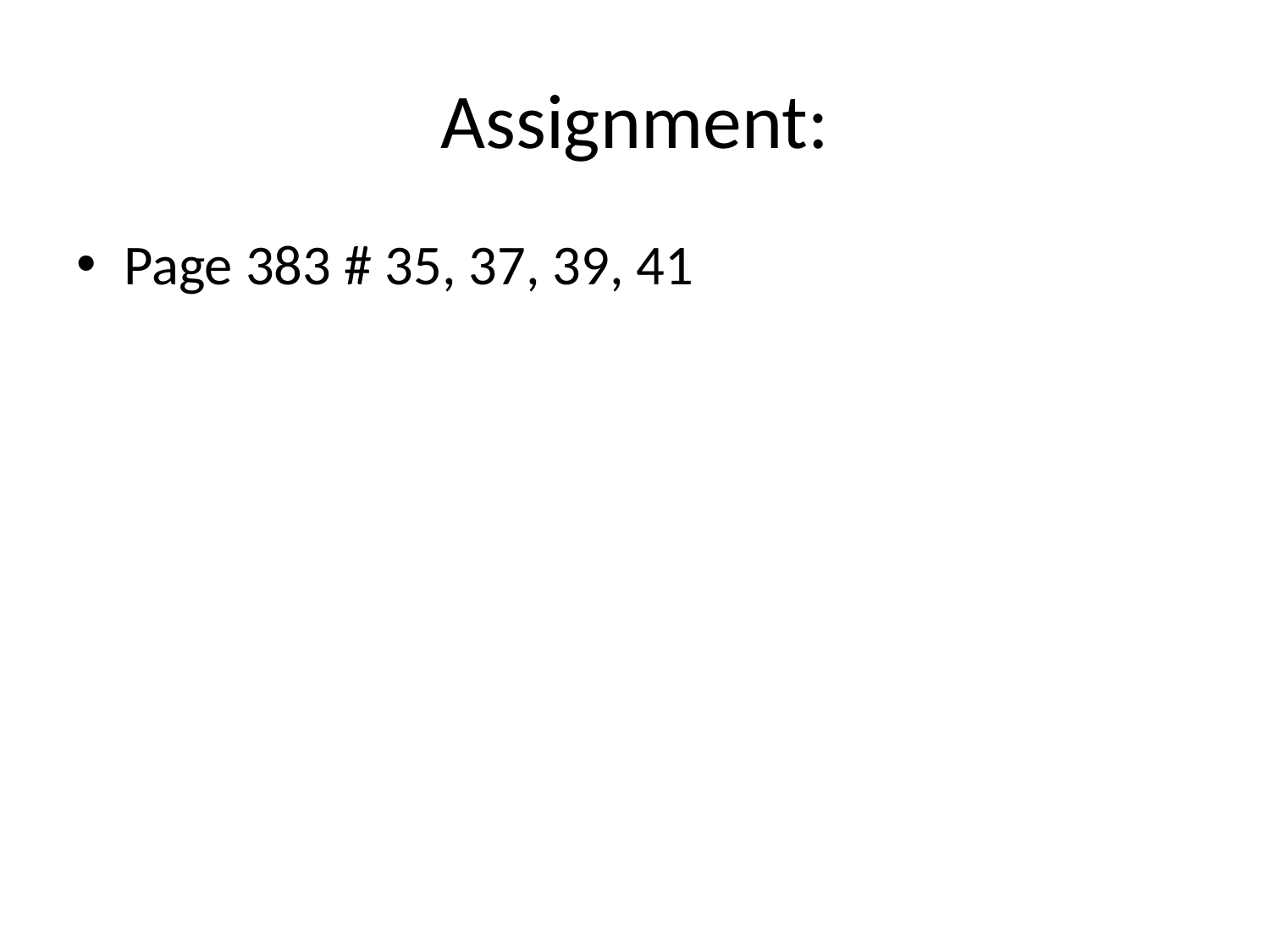

# Assignment:
Page 383 # 35, 37, 39, 41